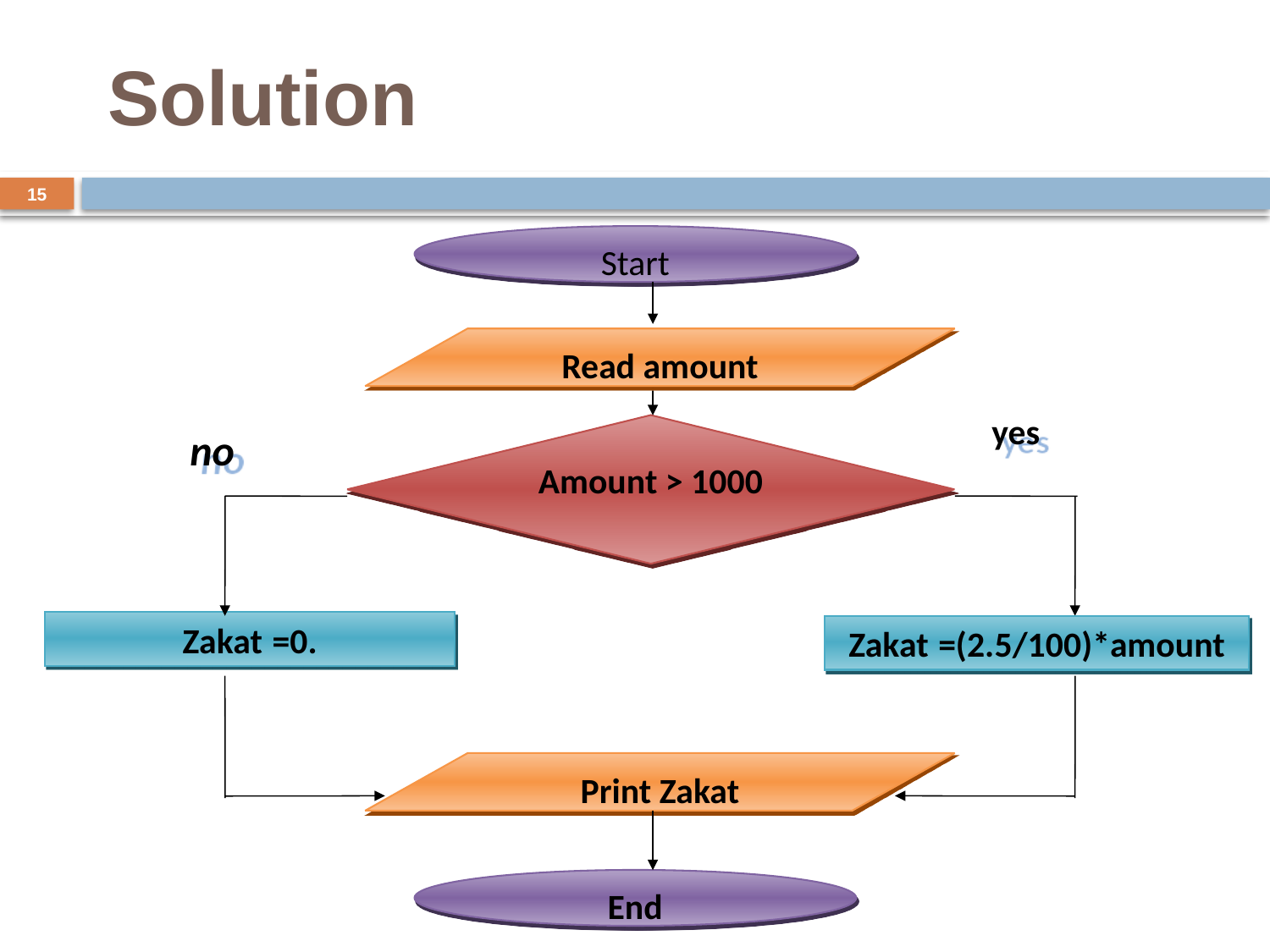

# Solution
15
Start
Read amount
yes
Amount > 1000
no
Zakat =0.
Zakat =(2.5/100)*amount
Print Zakat
Asma Alosaimi
End